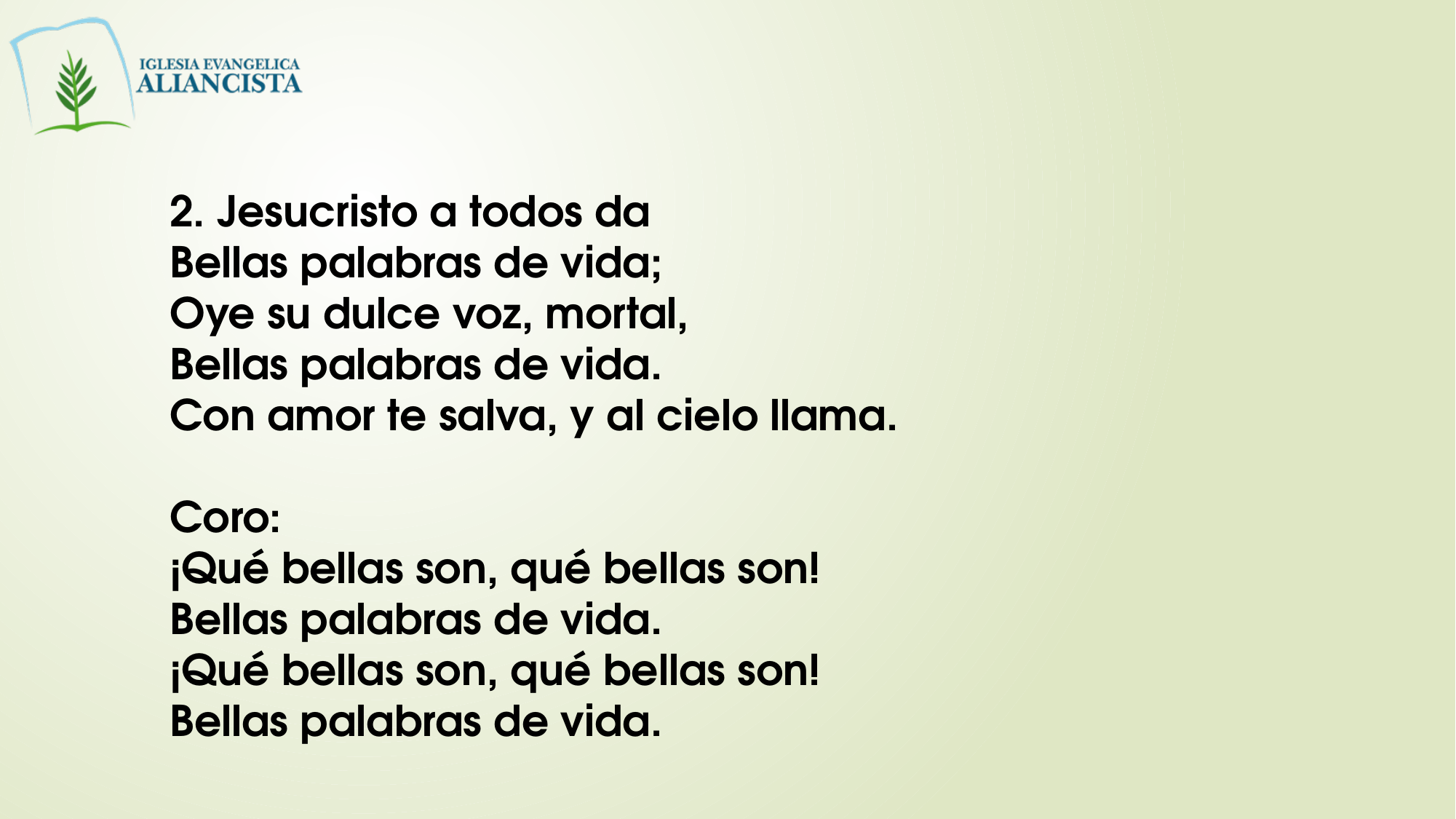

2. Jesucristo a todos da
Bellas palabras de vida;
Oye su dulce voz, mortal,
Bellas palabras de vida.
Con amor te salva, y al cielo llama.

Coro:
¡Qué bellas son, qué bellas son!
Bellas palabras de vida.
¡Qué bellas son, qué bellas son!
Bellas palabras de vida.